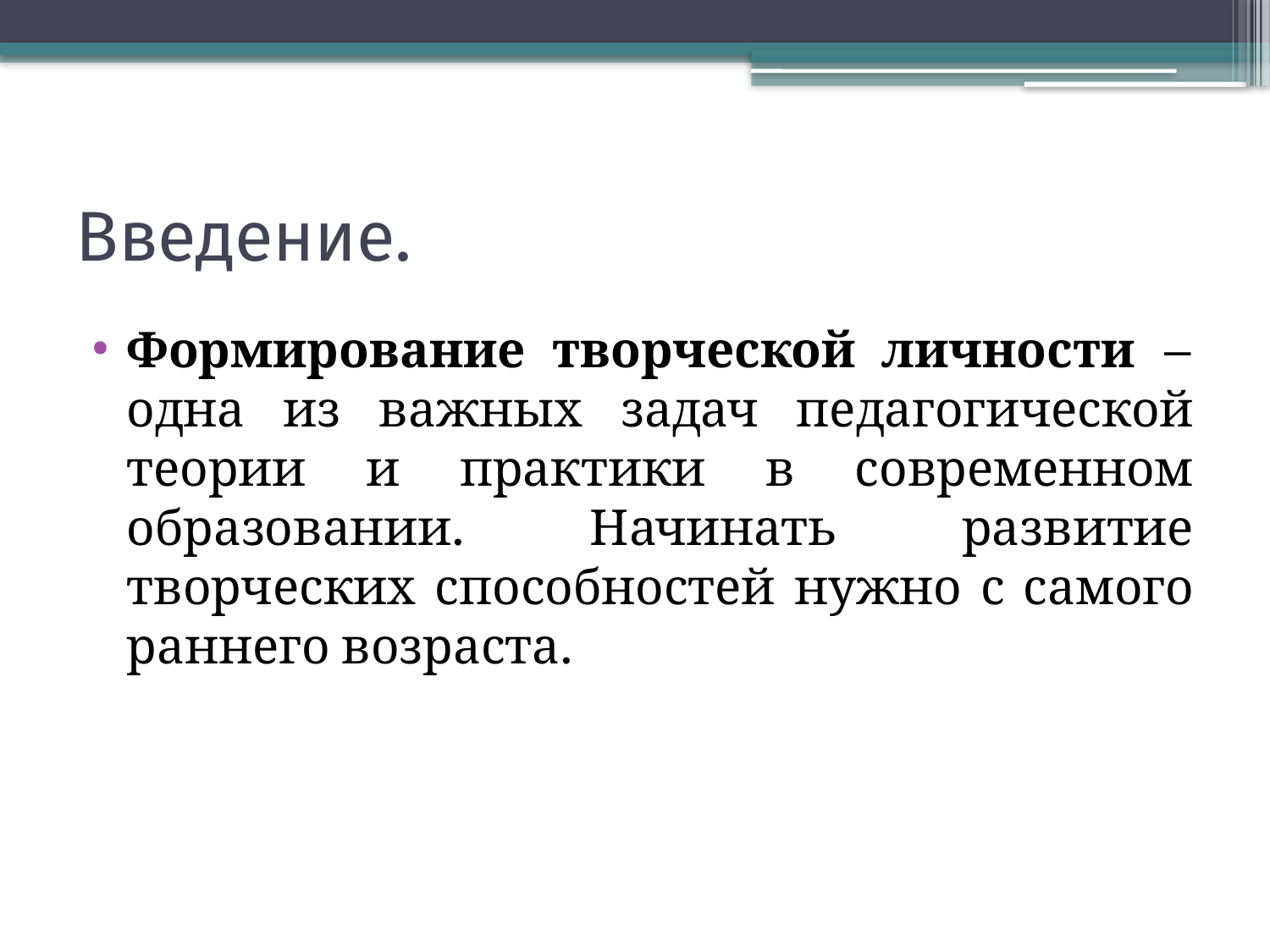

# Введение.
Формирование творческой личности – одна из важных задач педагогической теории и практики в современном образовании. Начинать развитие творческих способностей нужно с самого раннего возраста.